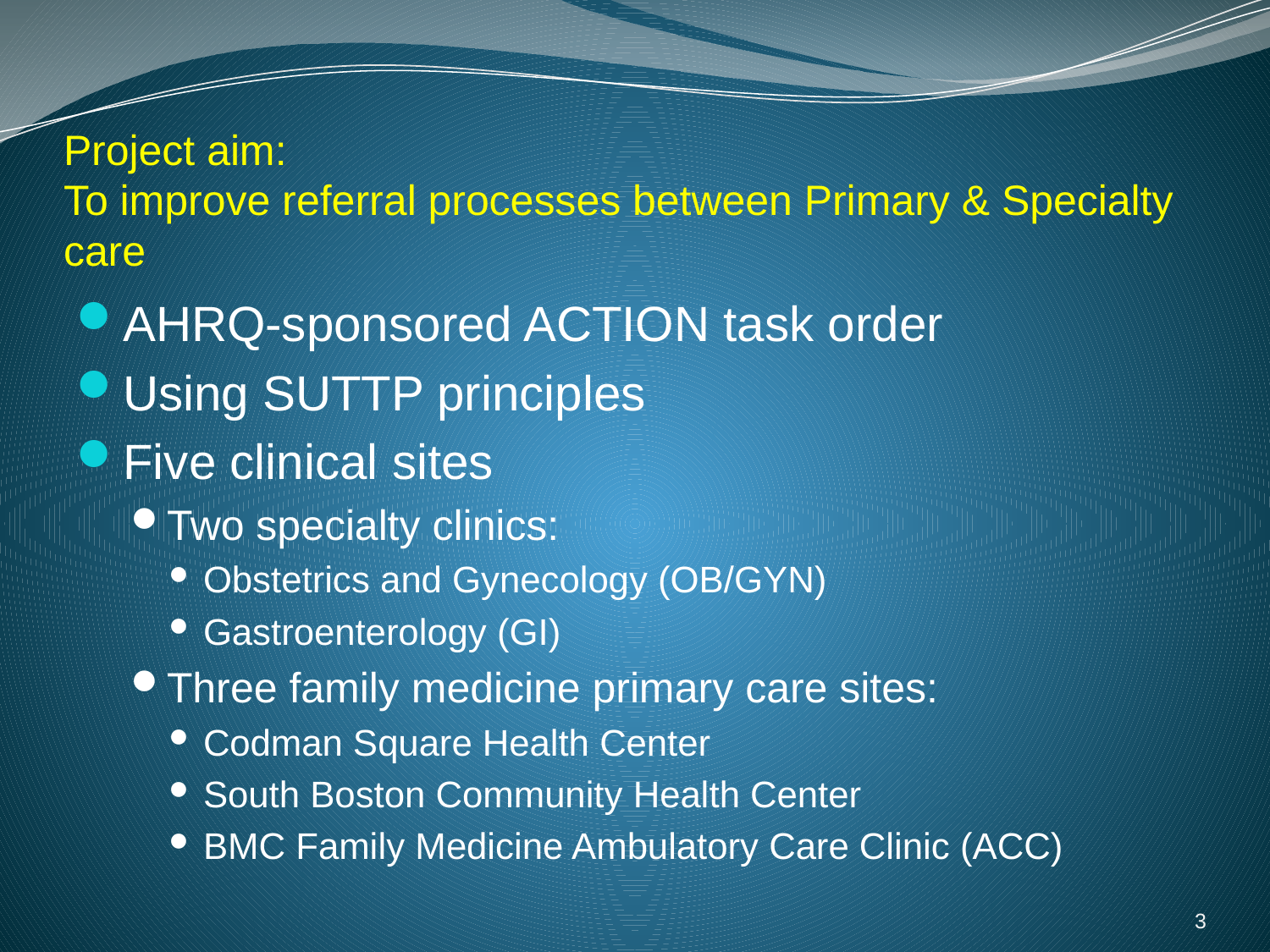

# Project aim: To improve referral processes between Primary & Specialty care
AHRQ-sponsored ACTION task order
Using SUTTP principles
Five clinical sites
Two specialty clinics:
Obstetrics and Gynecology (OB/GYN)
Gastroenterology (GI)
Three family medicine primary care sites:
Codman Square Health Center
South Boston Community Health Center
BMC Family Medicine Ambulatory Care Clinic (ACC)

3